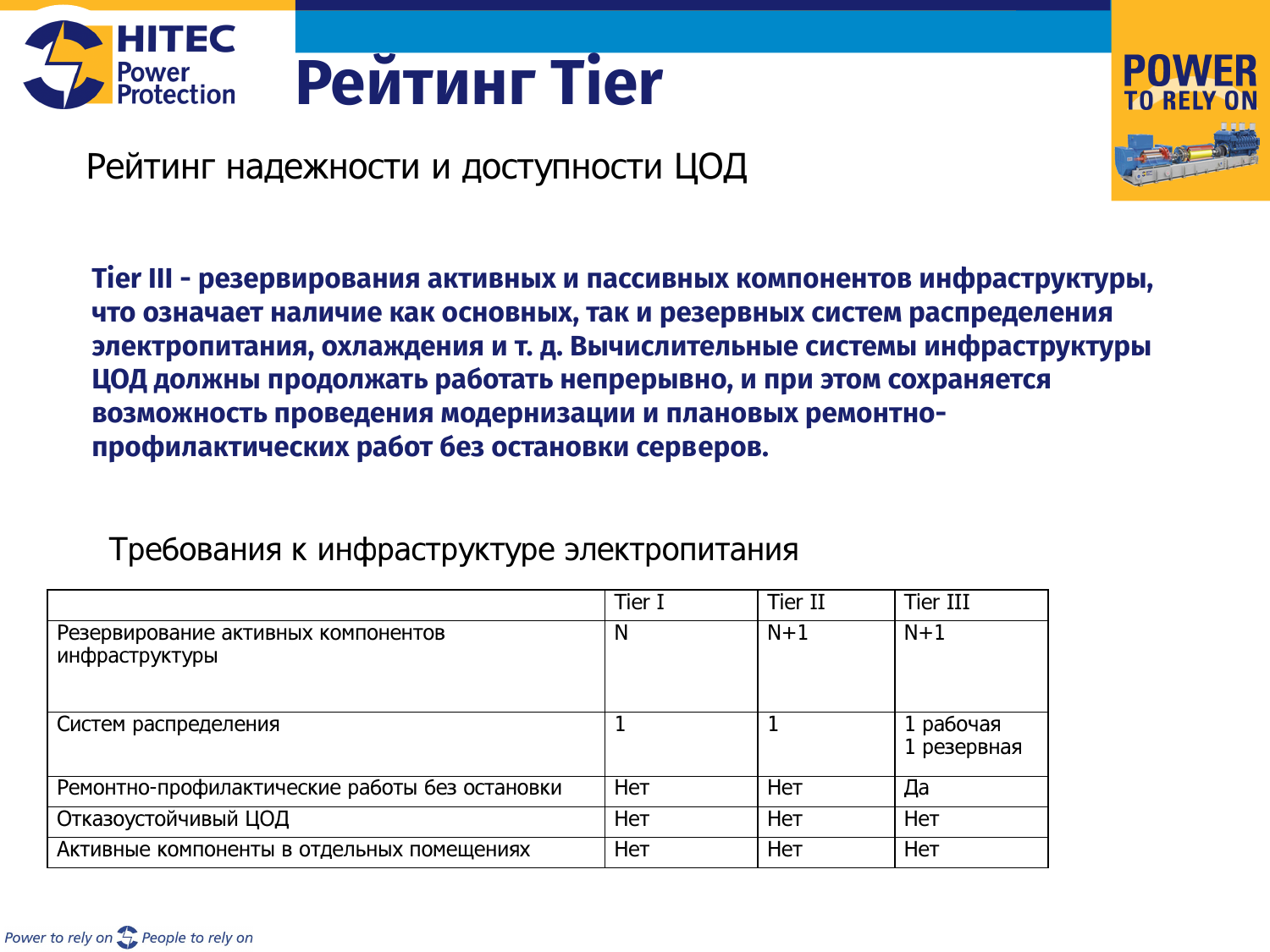

# Рейтинг Tier
Рейтинг надежности и доступности ЦОД
Tier III - резервирования активных и пассивных компонентов инфраструктуры, что означает наличие как основных, так и резервных систем распределения электропитания, охлаждения и т. д. Вычислительные системы инфраструктуры ЦОД должны продолжать работать непрерывно, и при этом сохраняется возможность проведения модернизации и плановых ремонтно-профилактических работ без остановки сервepов.
Требования к инфраструктуре электропитания
|  | Tier I | Tier II | Tier III |
| --- | --- | --- | --- |
| Резервирование активных компонентов инфраструктуры | N | N+1 | N+1 |
| Систем распределения | 1 | 1 | 1 рабочая 1 резервная |
| Ремонтно-профилактические работы без остановки | Нет | Нет | Да |
| Отказоустойчивый ЦОД | Нет | Нет | Нет |
| Активные компоненты в отдельных помещениях | Нет | Нет | Нет |